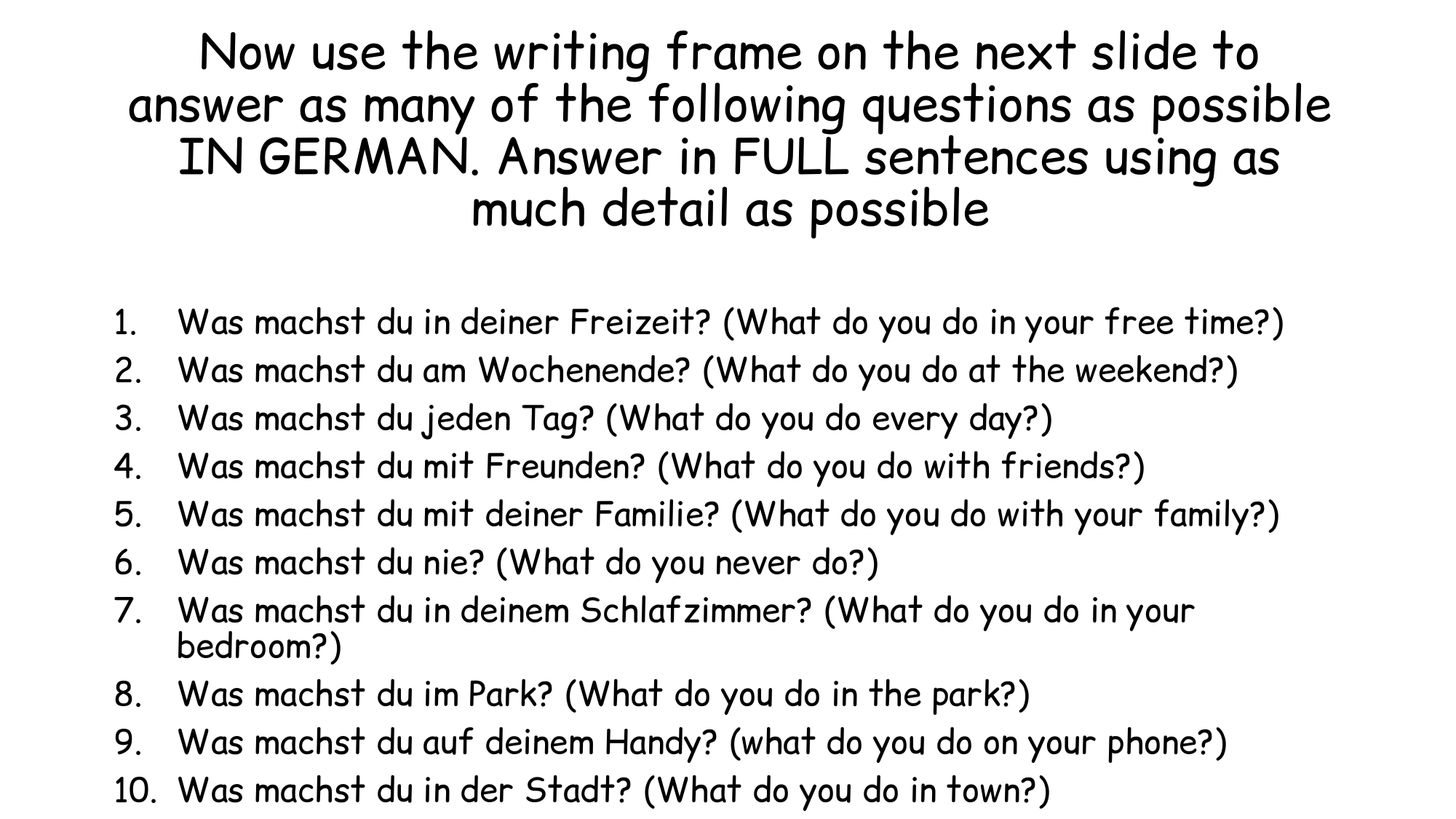

# Now use the writing frame on the next slide to answer as many of the following questions as possible IN GERMAN. Answer in FULL sentences using as much detail as possible
Was machst du in deiner Freizeit? (What do you do in your free time?)
Was machst du am Wochenende? (What do you do at the weekend?)
Was machst du jeden Tag? (What do you do every day?)
Was machst du mit Freunden? (What do you do with friends?)
Was machst du mit deiner Familie? (What do you do with your family?)
Was machst du nie? (What do you never do?)
Was machst du in deinem Schlafzimmer? (What do you do in your bedroom?)
Was machst du im Park? (What do you do in the park?)
Was machst du auf deinem Handy? (what do you do on your phone?)
Was machst du in der Stadt? (What do you do in town?)